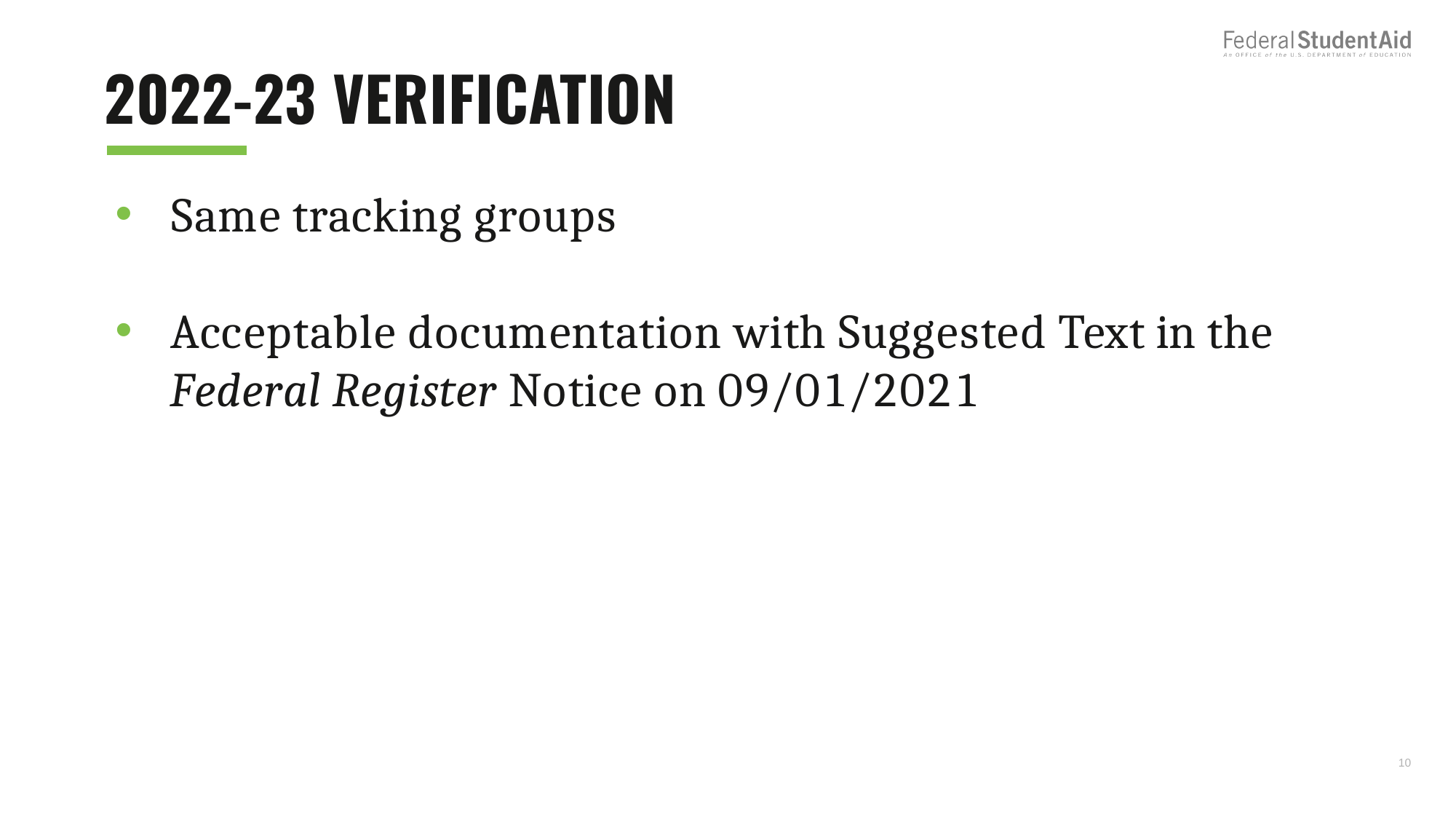

# 2022-23 Verification
Same tracking groups

Acceptable documentation with Suggested Text in the Federal Register Notice on 09/01/2021

10